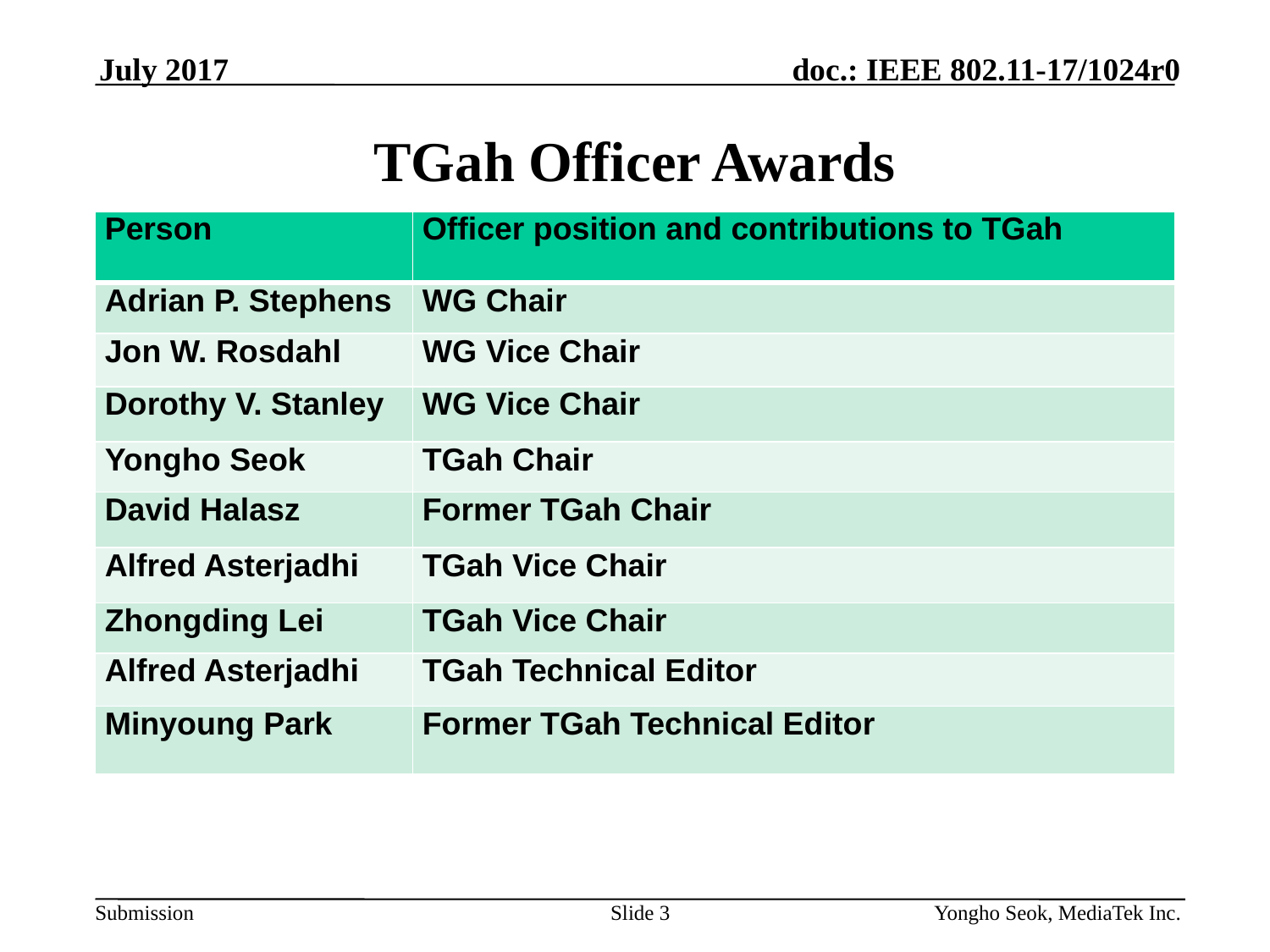

July 2017
# TGah Officer Awards
| Person | Officer position and contributions to TGah |
| --- | --- |
| Adrian P. Stephens | WG Chair |
| Jon W. Rosdahl | WG Vice Chair |
| Dorothy V. Stanley | WG Vice Chair |
| Yongho Seok | TGah Chair |
| David Halasz | Former TGah Chair |
| Alfred Asterjadhi | TGah Vice Chair |
| Zhongding Lei | TGah Vice Chair |
| Alfred Asterjadhi | TGah Technical Editor |
| Minyoung Park | Former TGah Technical Editor |
Slide 3
Yongho Seok, MediaTek Inc.